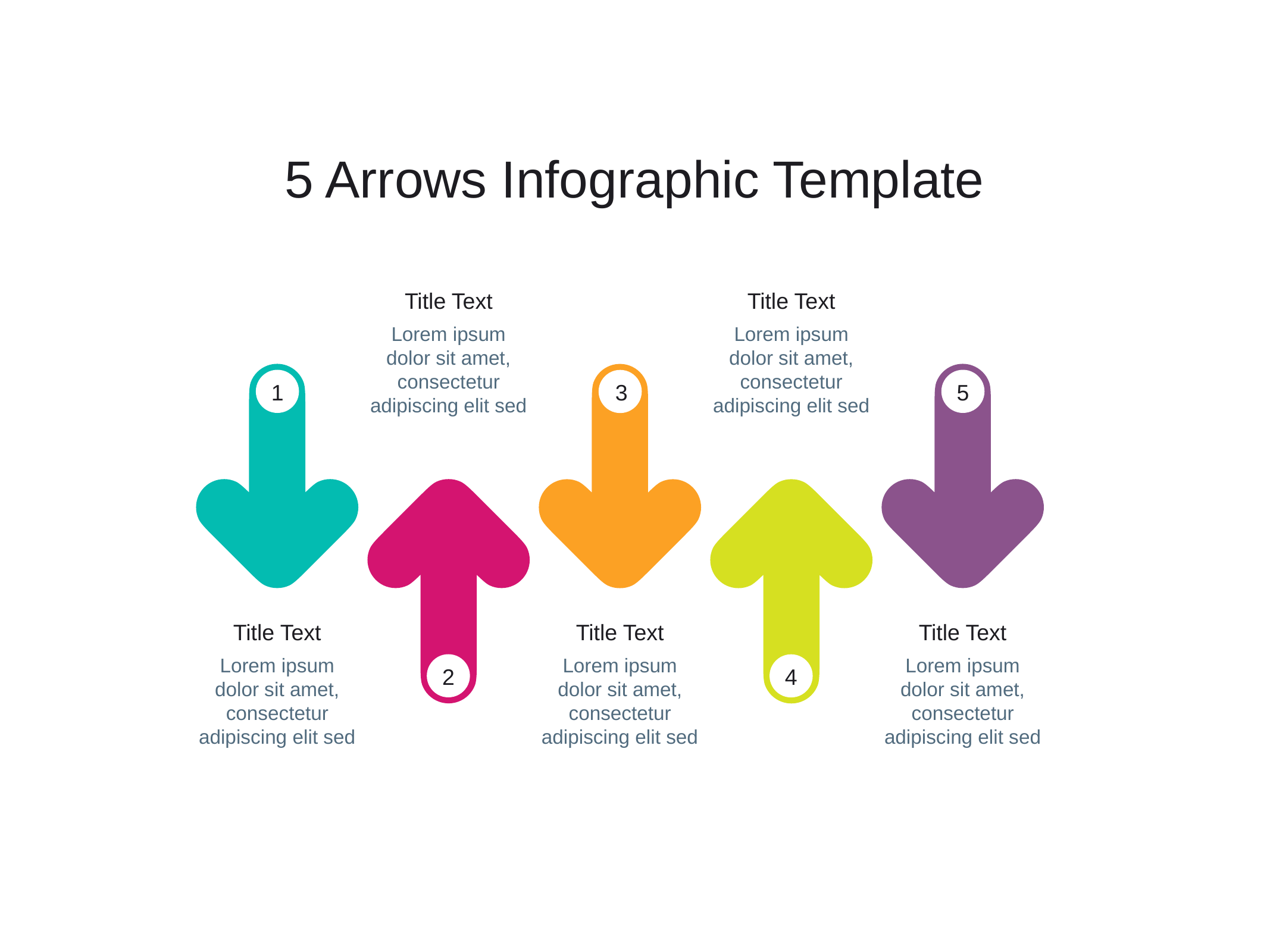

5 Arrows Infographic Template
Title Text
Title Text
Lorem ipsum dolor sit amet, consectetur adipiscing elit sed
Lorem ipsum dolor sit amet, consectetur adipiscing elit sed

1
5
3

Title Text
Title Text
Title Text
Lorem ipsum dolor sit amet, consectetur adipiscing elit sed
Lorem ipsum dolor sit amet, consectetur adipiscing elit sed
Lorem ipsum dolor sit amet, consectetur adipiscing elit sed

2
4